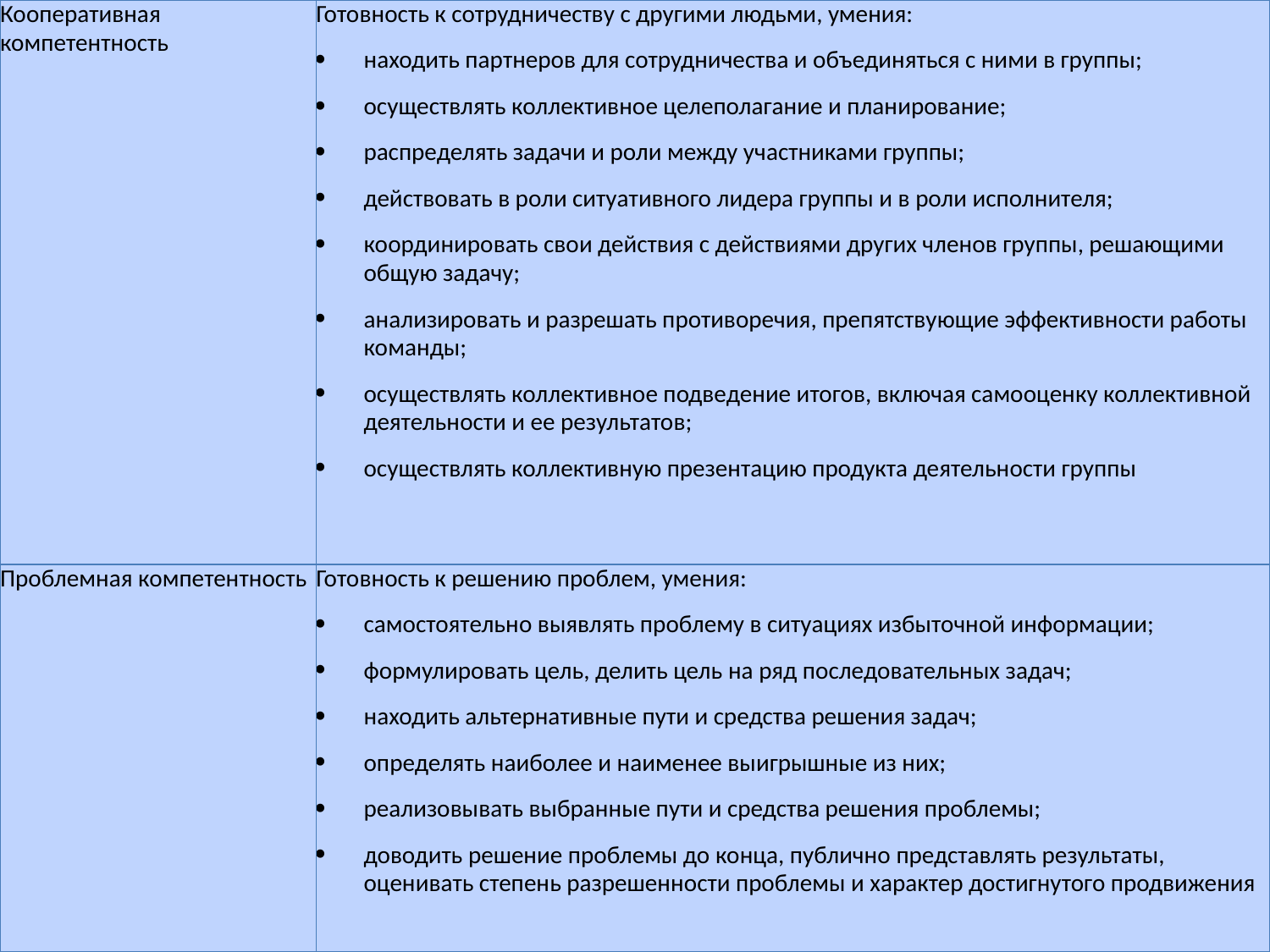

| Кооперативная компетентность | Готовность к сотрудничеству с другими людьми, умения: находить партнеров для сотрудничества и объединяться с ними в группы; осуществлять коллективное целеполагание и планирование; распределять задачи и роли между участниками группы; действовать в роли ситуативного лидера группы и в роли исполнителя; координировать свои действия с действиями других членов группы, решающими общую задачу; анализировать и разрешать противоречия, препятствующие эффективности работы команды; осуществлять коллективное подведение итогов, включая самооценку коллективной деятельности и ее результатов; осуществлять коллективную презентацию продукта деятельности группы |
| --- | --- |
| Проблемная компетентность | Готовность к решению проблем, умения: самостоятельно выявлять проблему в ситуациях избыточной информации; формулировать цель, делить цель на ряд последовательных задач; находить альтернативные пути и средства решения задач; определять наиболее и наименее выигрышные из них; реализовывать выбранные пути и средства решения проблемы; доводить решение проблемы до конца, публично представлять результаты, оценивать степень разрешенности проблемы и характер достигнутого продвижения |